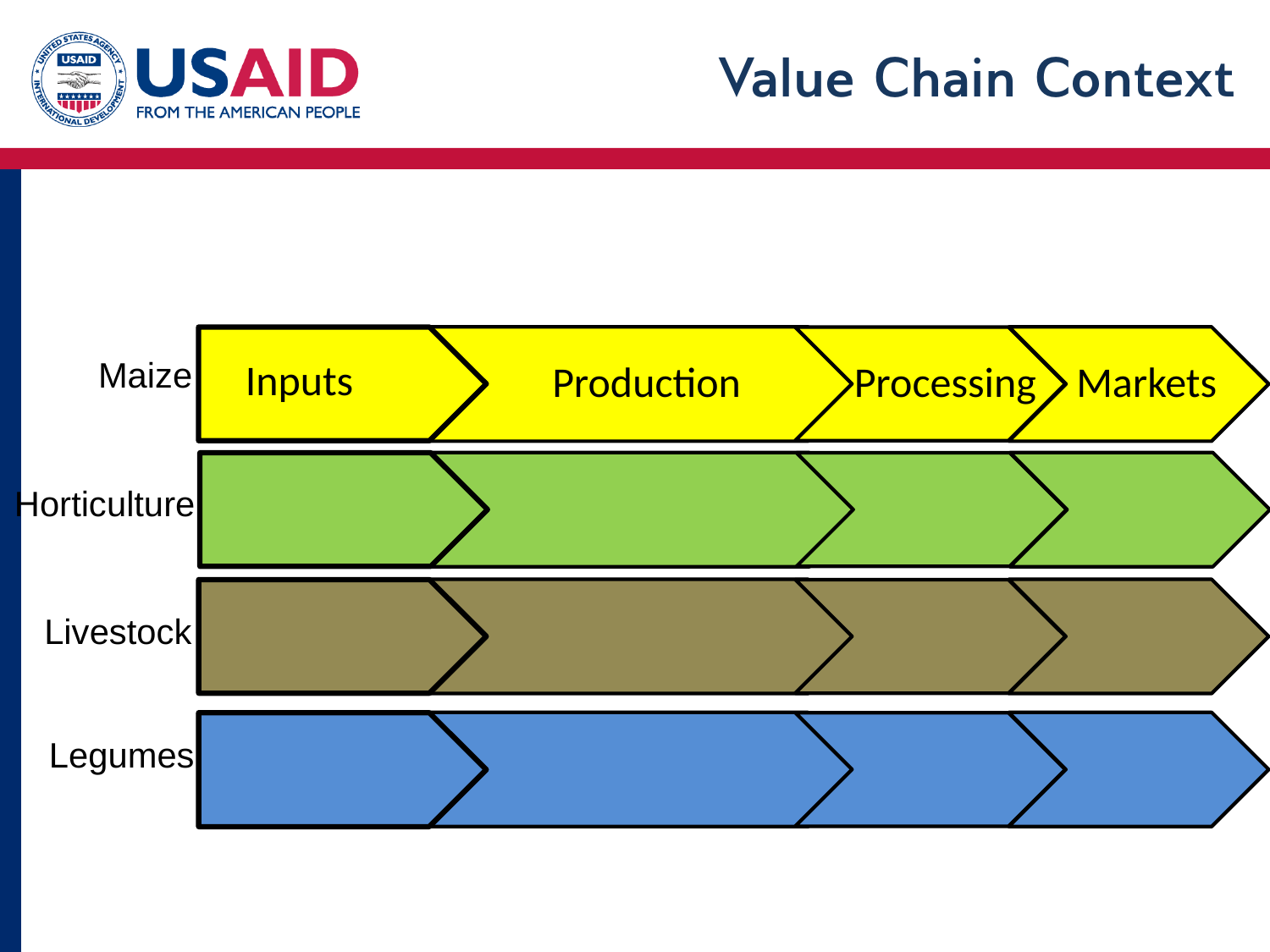

Value Chain Context

Maize
Inputs
Processing
Production
Markets

Horticulture

Livestock

Legumes